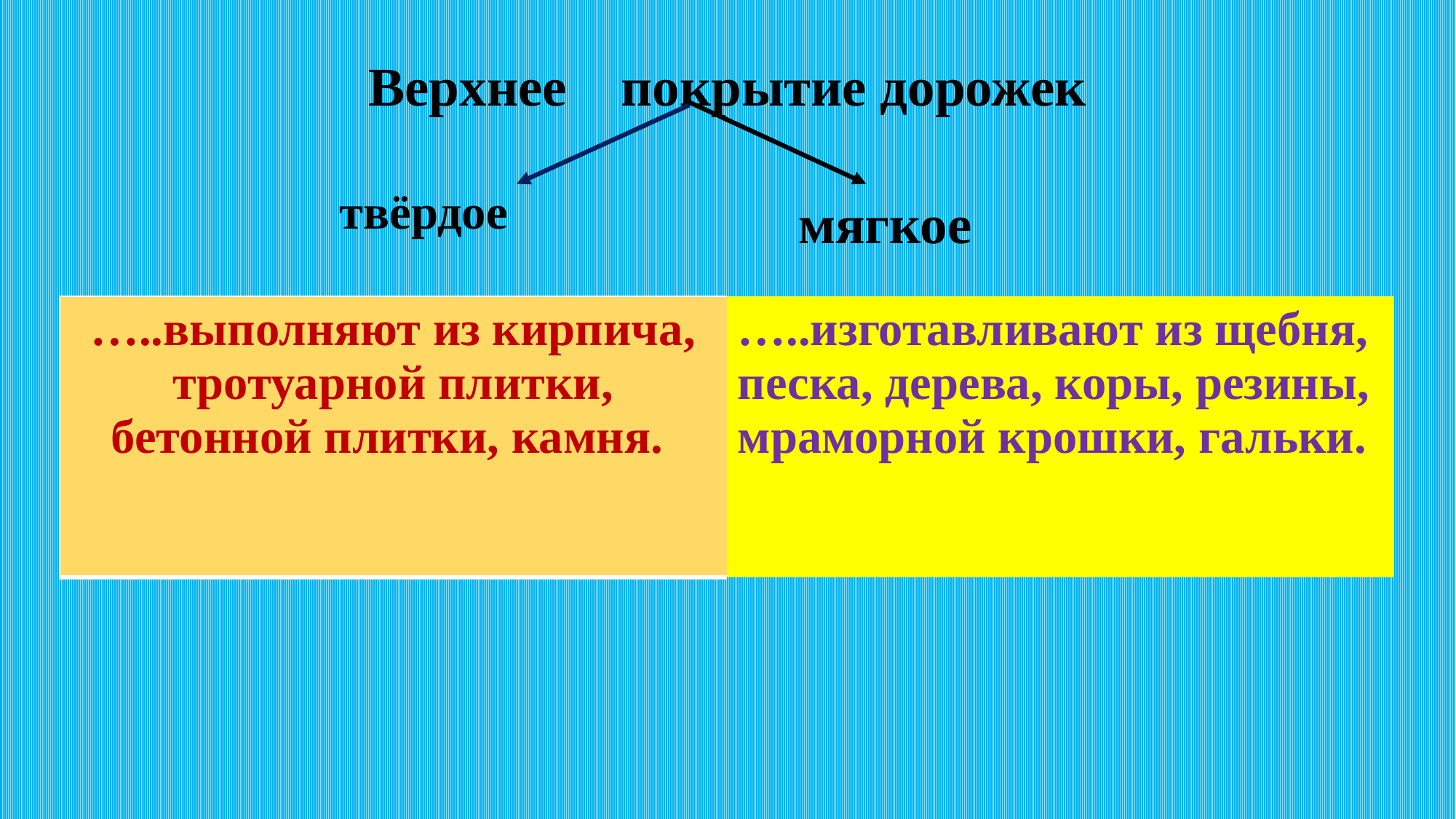

# Верхнее    покрытие дорожек
твёрдое
мягкое

| …..выполняют из кирпича, тротуарной плитки, бетонной плитки, камня. | …..изготавливают из щебня, песка, дерева, коры, резины, мраморной крошки, гальки. |
| --- | --- |